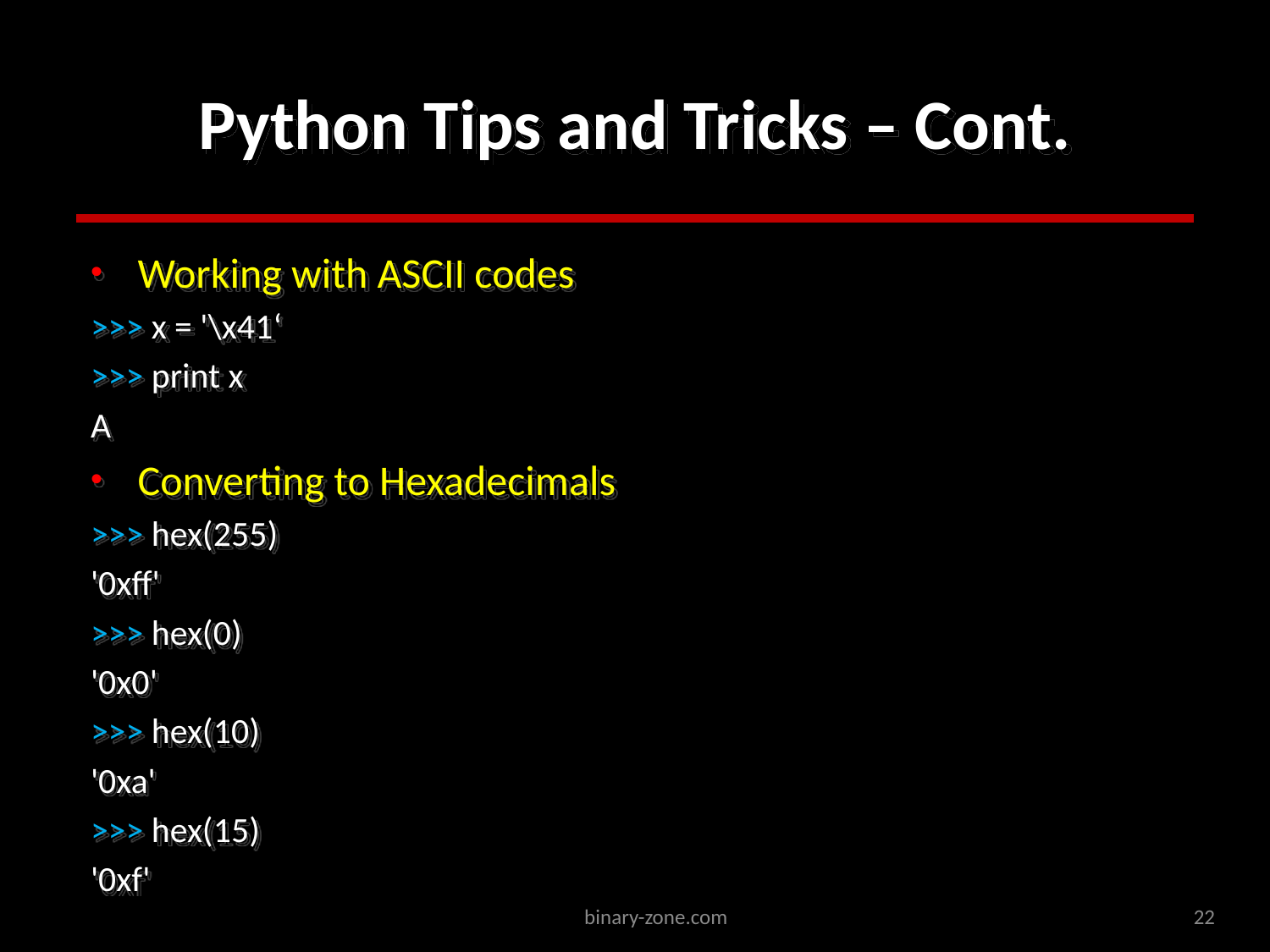

# Python Tips and Tricks – Cont.
Working with ASCII codes
>>> x = '\x41‘
>>> print x
A
Converting to Hexadecimals
>>> hex(255)
'0xff'
>>> hex(0)
'0x0'
>>> hex(10)
'0xa'
>>> hex(15)
'0xf'